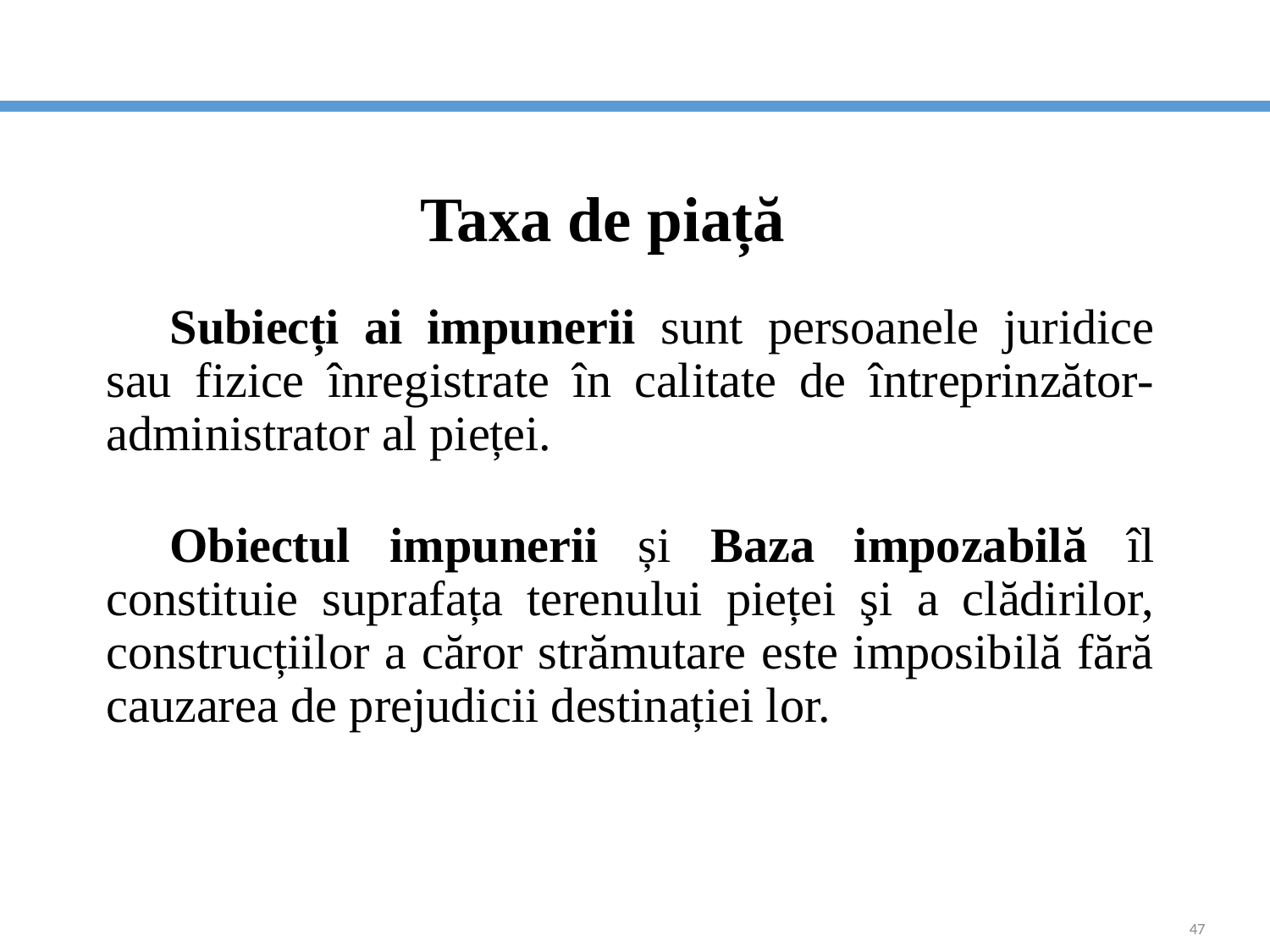

# Taxa de piață
Subiecți ai impunerii sunt persoanele juridice sau fizice înregistrate în calitate de întreprinzător-administrator al pieței.

Obiectul impunerii și Baza impozabilă îl constituie suprafața terenului pieței şi a clădirilor, construcțiilor a căror strămutare este imposibilă fără cauzarea de prejudicii destinației lor.
47